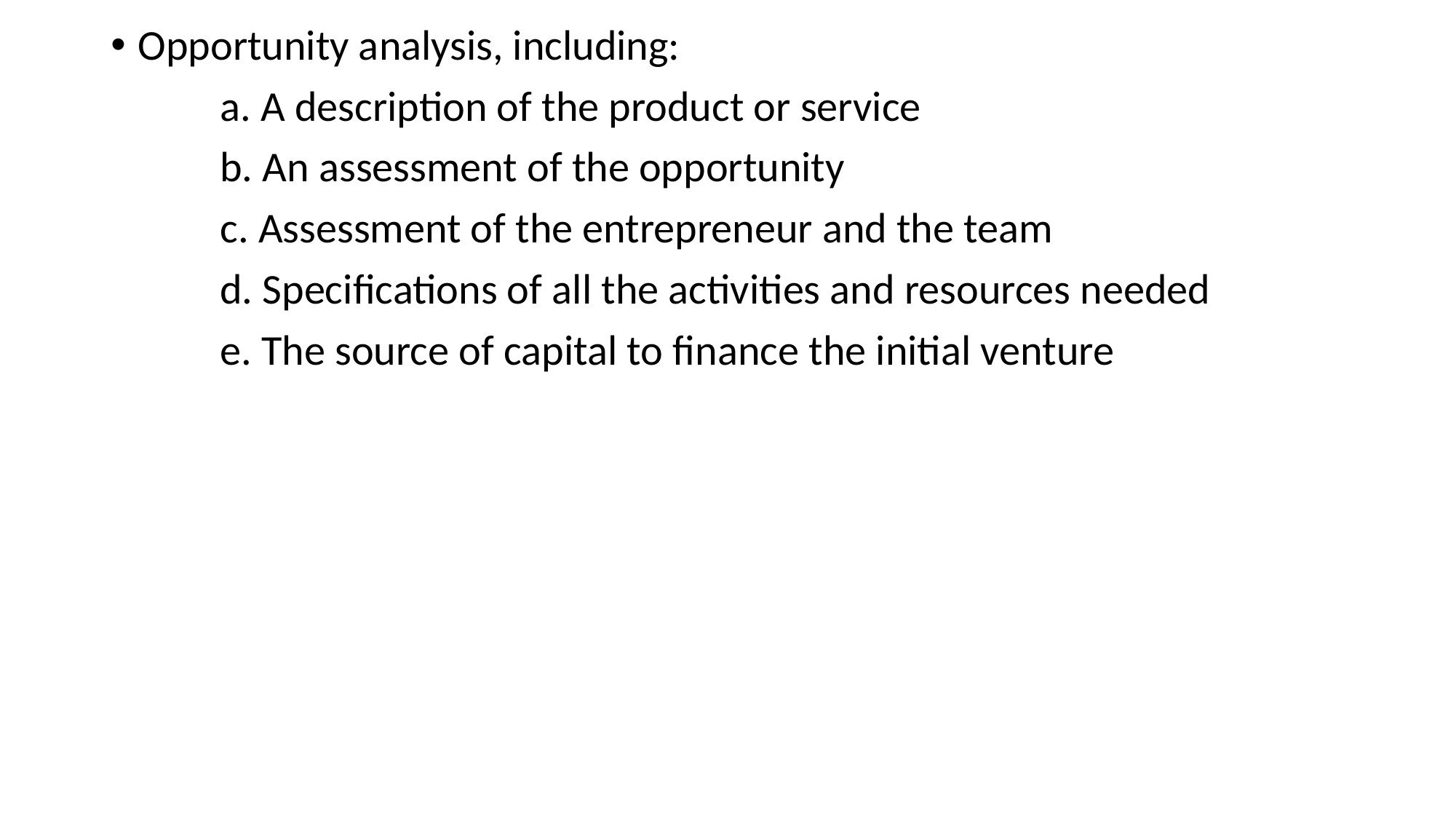

Opportunity analysis, including:
	a. A description of the product or service
	b. An assessment of the opportunity
	c. Assessment of the entrepreneur and the team
	d. Specifications of all the activities and resources needed
	e. The source of capital to finance the initial venture